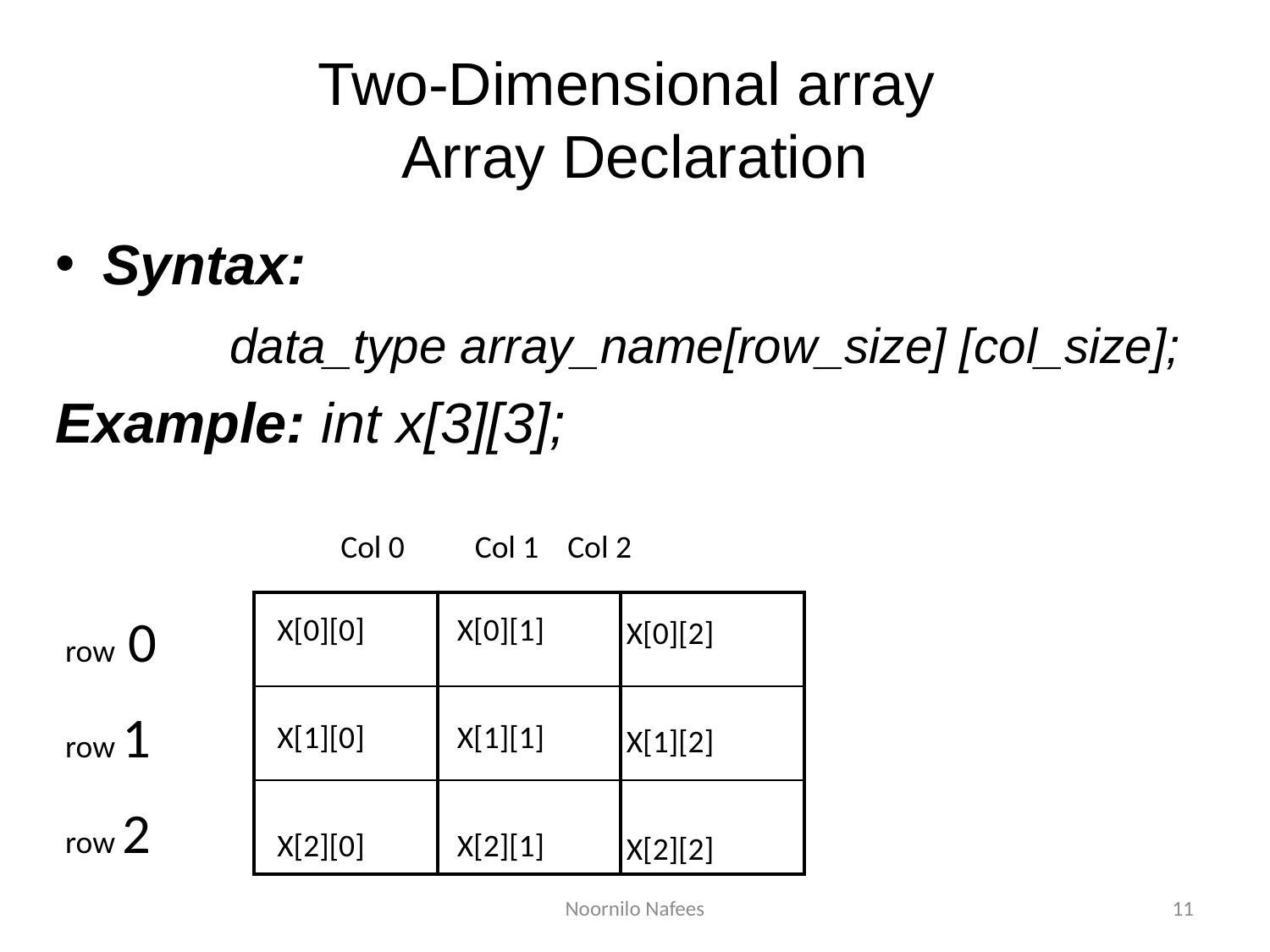

# Two-Dimensional array Array Declaration
Syntax:
		data_type array_name[row_size] [col_size];
Example: int x[3][3];
Col 0	 Col 1    Col 2
|  |  |  |
| --- | --- | --- |
|  |  |  |
|  |  |  |
row 0
row 1
row 2
X[0][0]

X[1][0]

X[2][0]
X[0][1]

X[1][1]

X[2][1]
X[0][2]

X[1][2]

X[2][2]
Noornilo Nafees
11